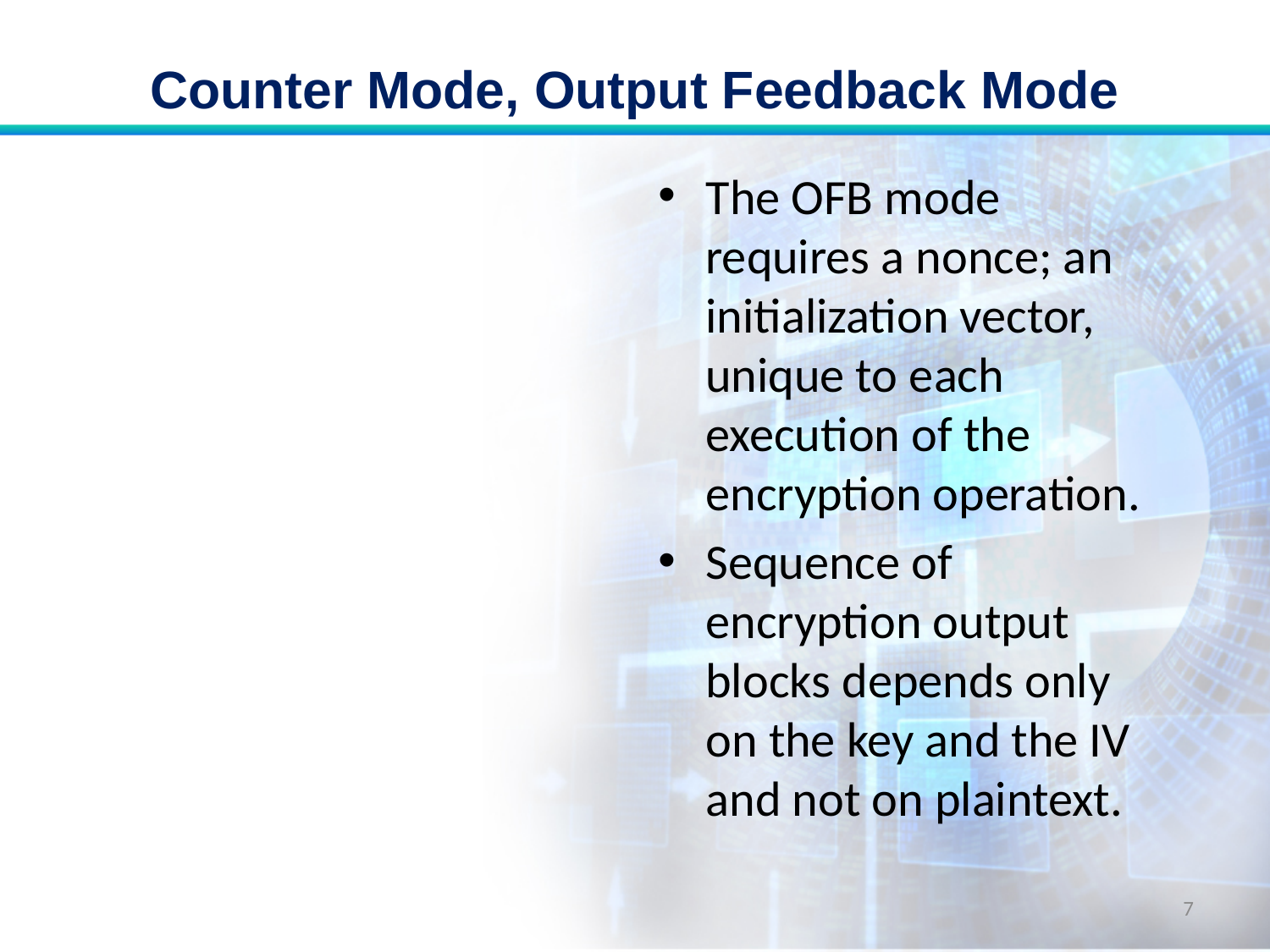

# Counter Mode, Output Feedback Mode
The OFB mode requires a nonce; an initialization vector, unique to each execution of the encryption operation.
Sequence of encryption output blocks depends only on the key and the IV  and not on plaintext.
7